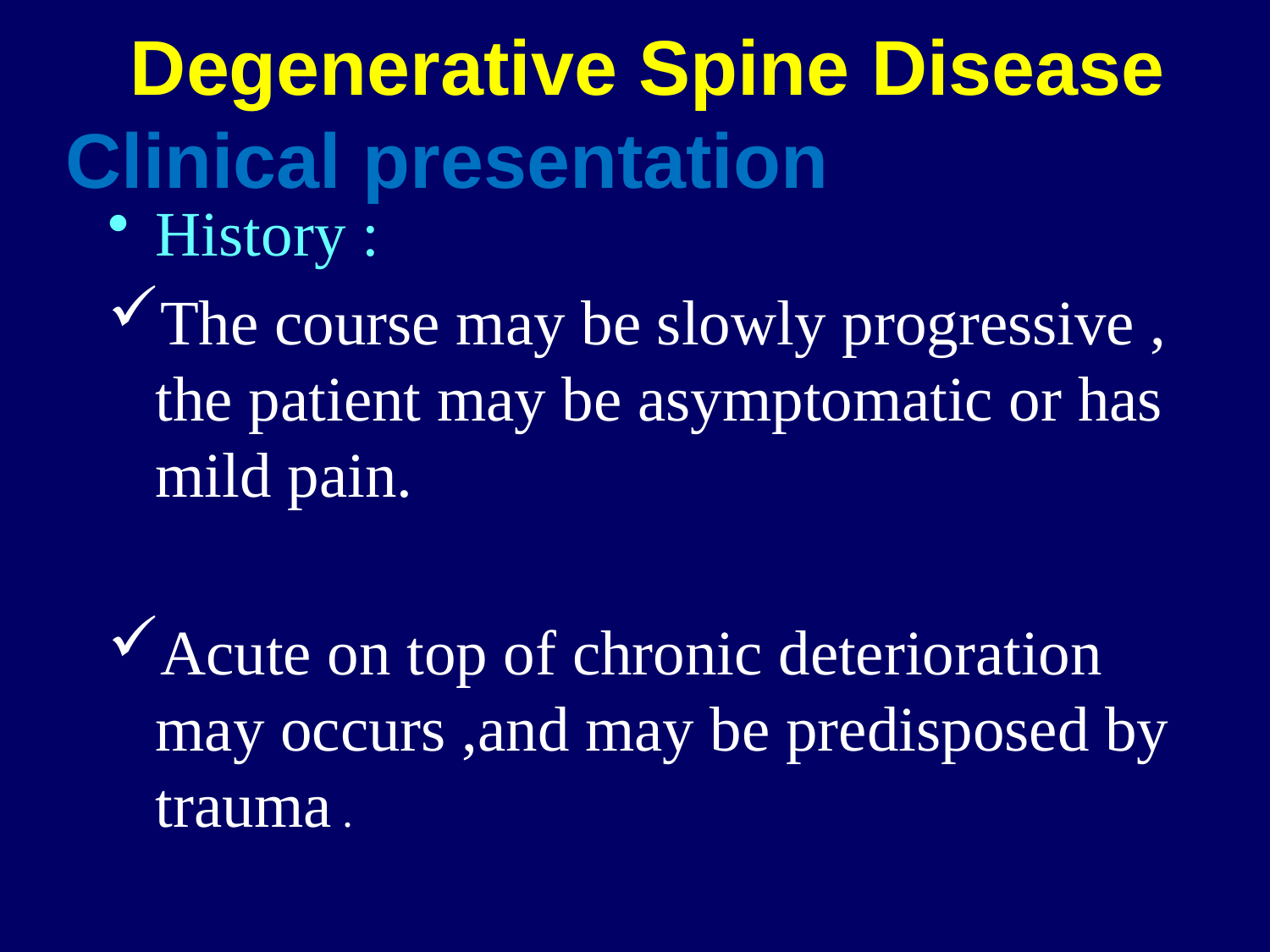

# Degenerative Spine Disease Clinical presentation
History :
The course may be slowly progressive , the patient may be asymptomatic or has mild pain.

Acute on top of chronic deterioration may occurs ,and may be predisposed by trauma .